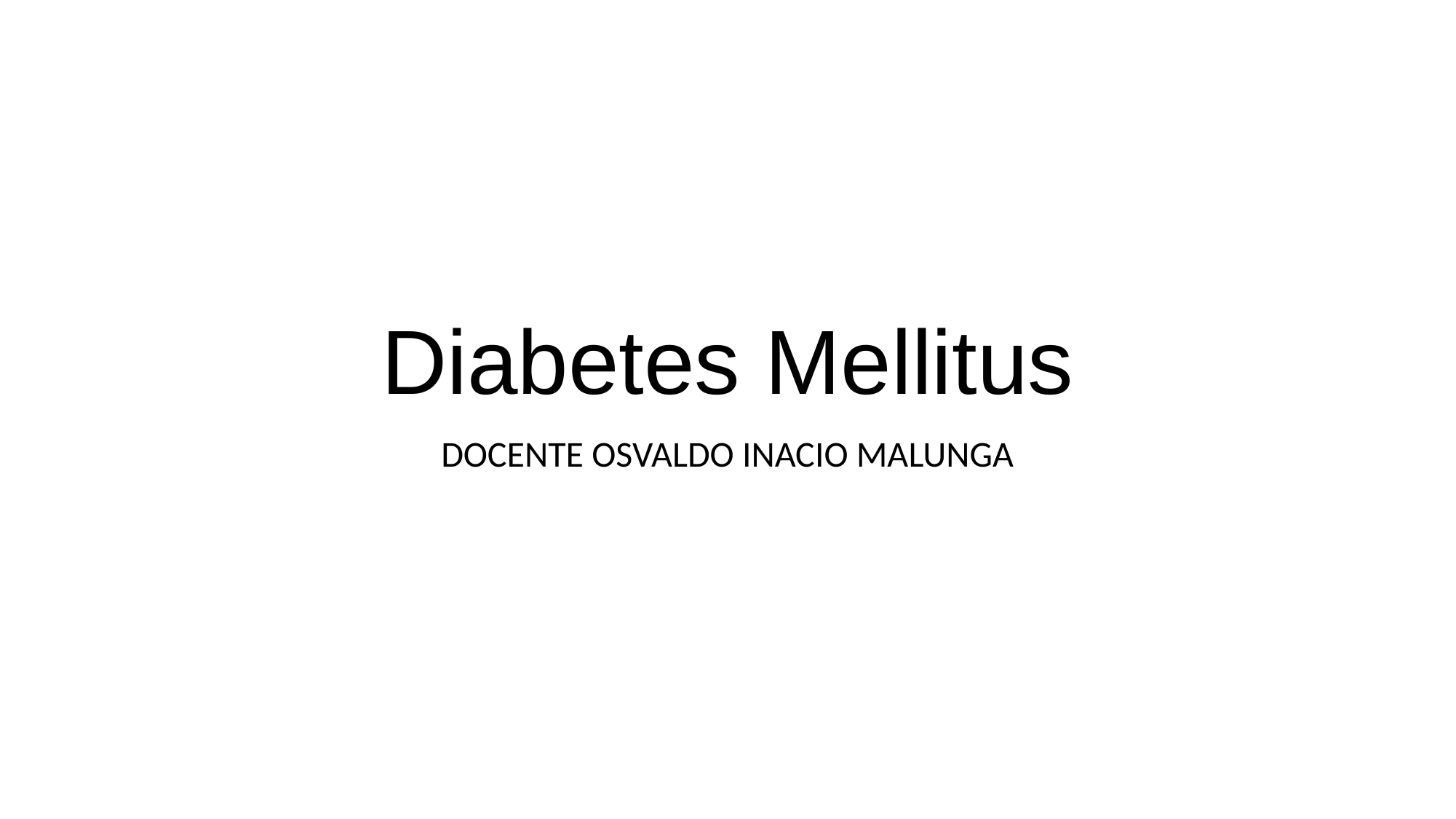

# Diabetes Mellitus
DOCENTE OSVALDO INACIO MALUNGA